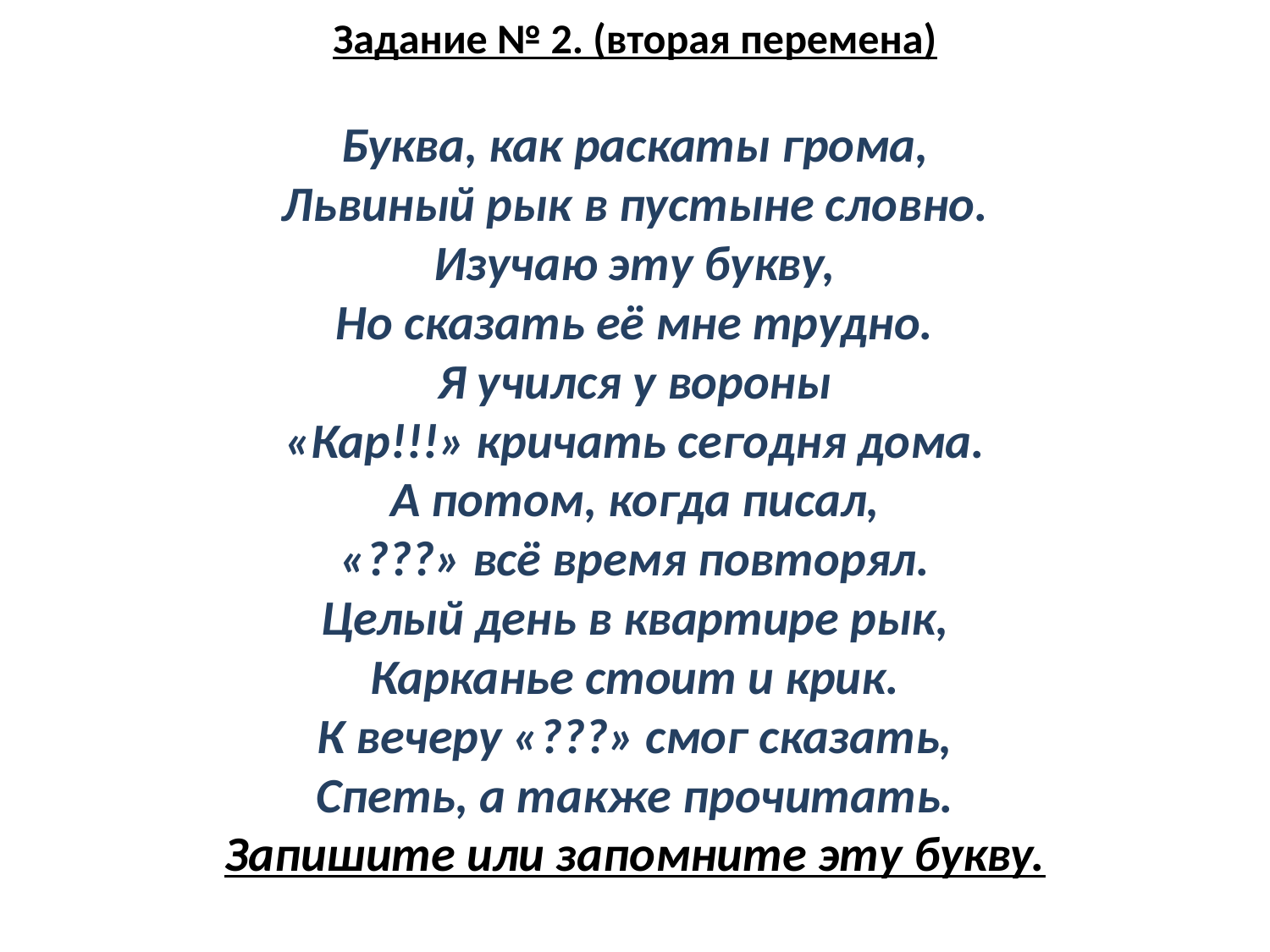

# Задание № 2. (вторая перемена) Буква, как раскаты грома, Львиный рык в пустыне словно. Изучаю эту букву, Но сказать её мне трудно. Я учился у вороны «Кар!!!» кричать сегодня дома. А потом, когда писал, «???» всё время повторял. Целый день в квартире рык, Карканье стоит и крик. К вечеру «???» смог сказать, Спеть, а также прочитать. Запишите или запомните эту букву.